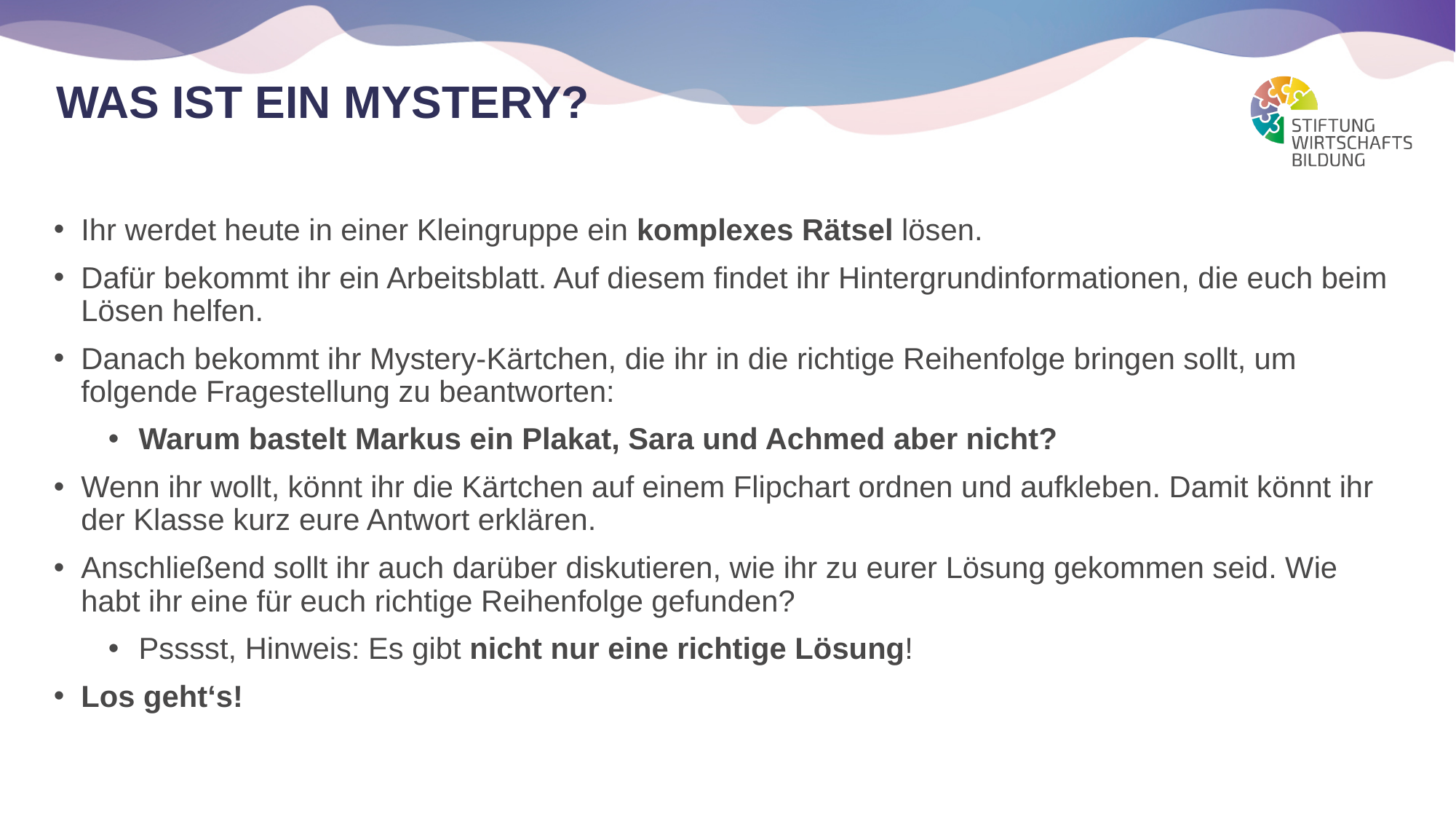

# Was ist ein Mystery?
Ihr werdet heute in einer Kleingruppe ein komplexes Rätsel lösen.
Dafür bekommt ihr ein Arbeitsblatt. Auf diesem findet ihr Hintergrundinformationen, die euch beim Lösen helfen.
Danach bekommt ihr Mystery-Kärtchen, die ihr in die richtige Reihenfolge bringen sollt, um folgende Fragestellung zu beantworten:
Warum bastelt Markus ein Plakat, Sara und Achmed aber nicht?
Wenn ihr wollt, könnt ihr die Kärtchen auf einem Flipchart ordnen und aufkleben. Damit könnt ihr der Klasse kurz eure Antwort erklären.
Anschließend sollt ihr auch darüber diskutieren, wie ihr zu eurer Lösung gekommen seid. Wie habt ihr eine für euch richtige Reihenfolge gefunden?
Psssst, Hinweis: Es gibt nicht nur eine richtige Lösung!
Los geht‘s!